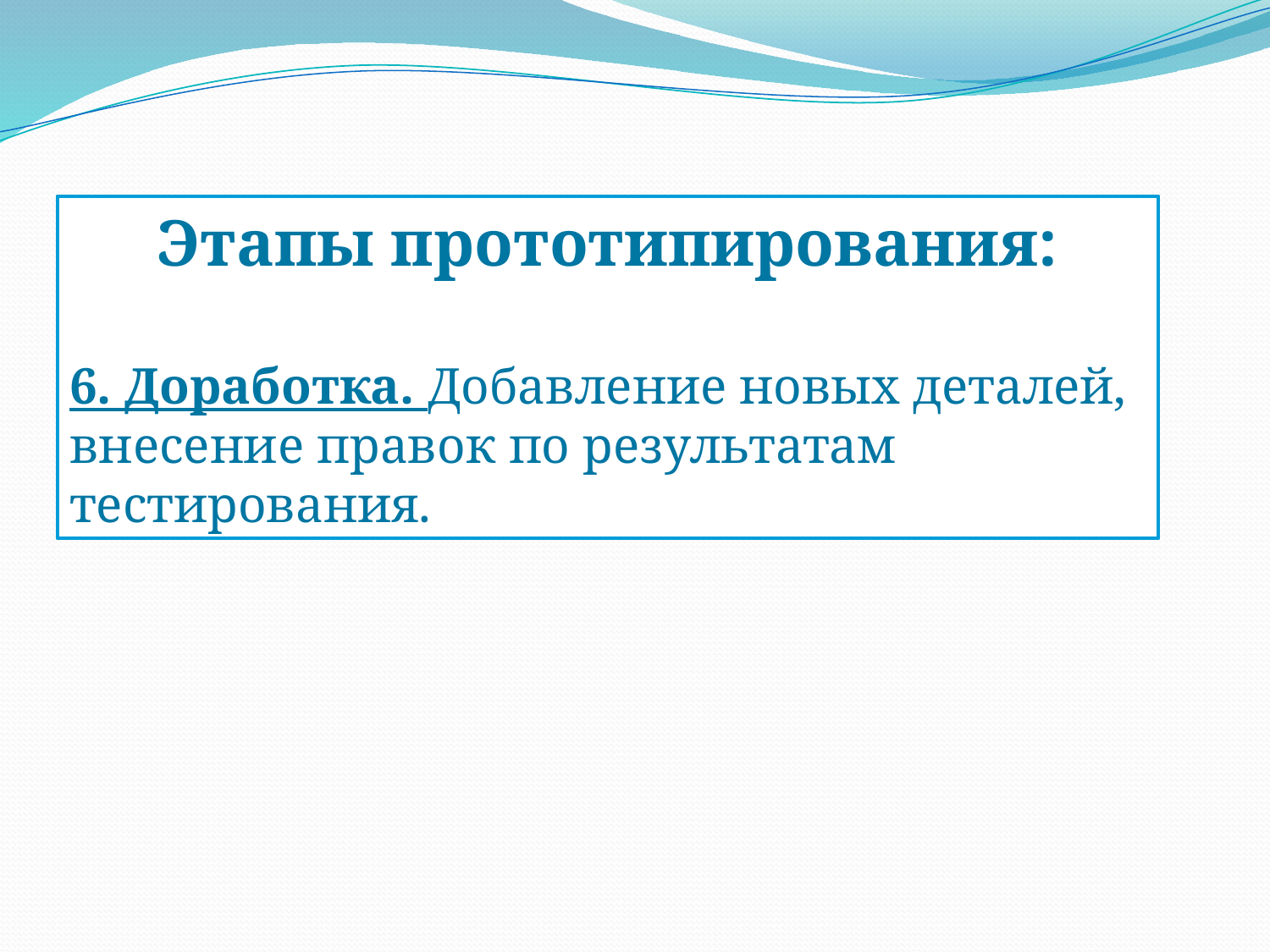

Этапы прототипирования:

6. Доработка. Добавление новых деталей, внесение правок по результатам тестирования.